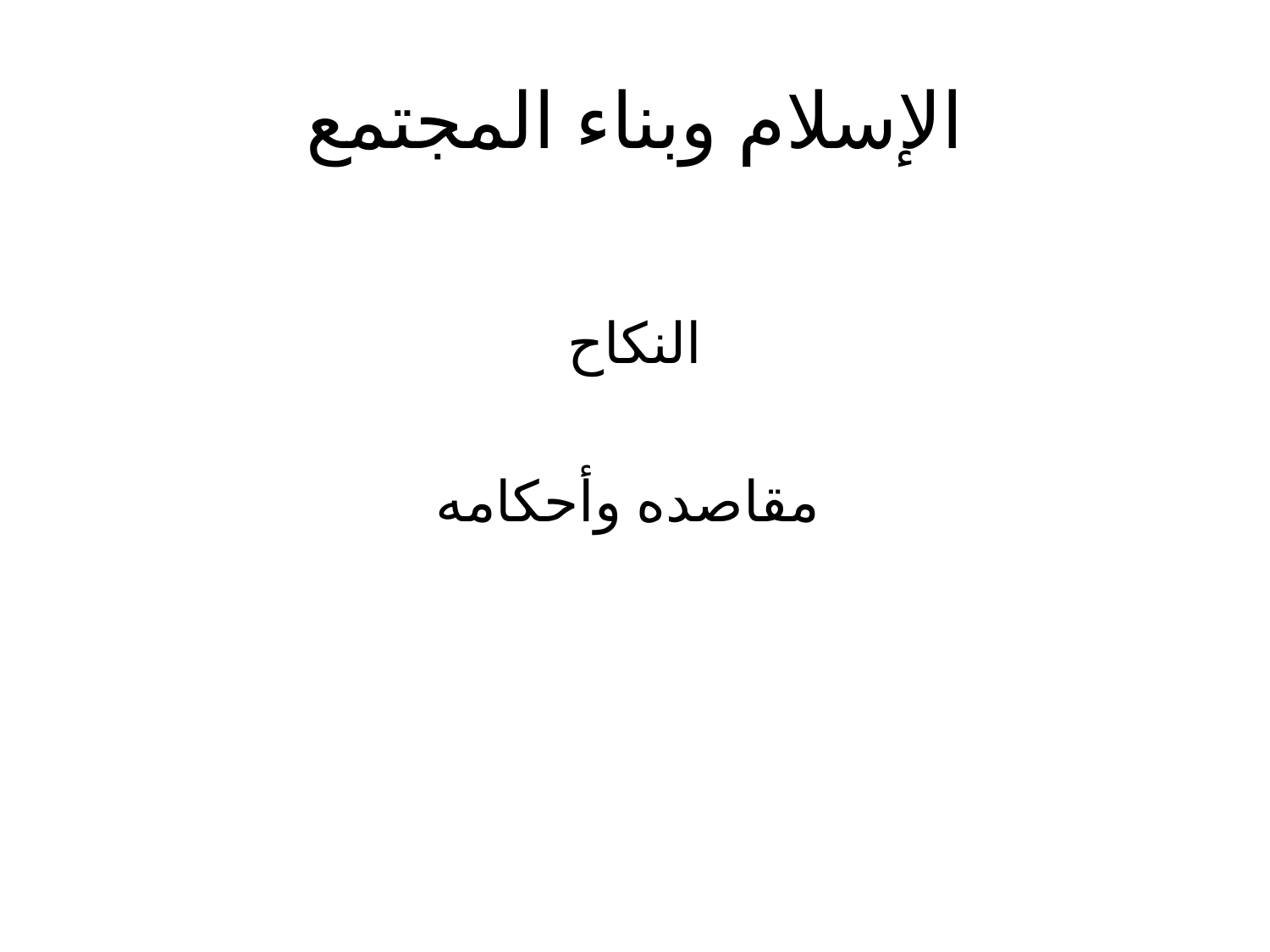

# الإسلام وبناء المجتمع

 النكاح

  مقاصده وأحكامه